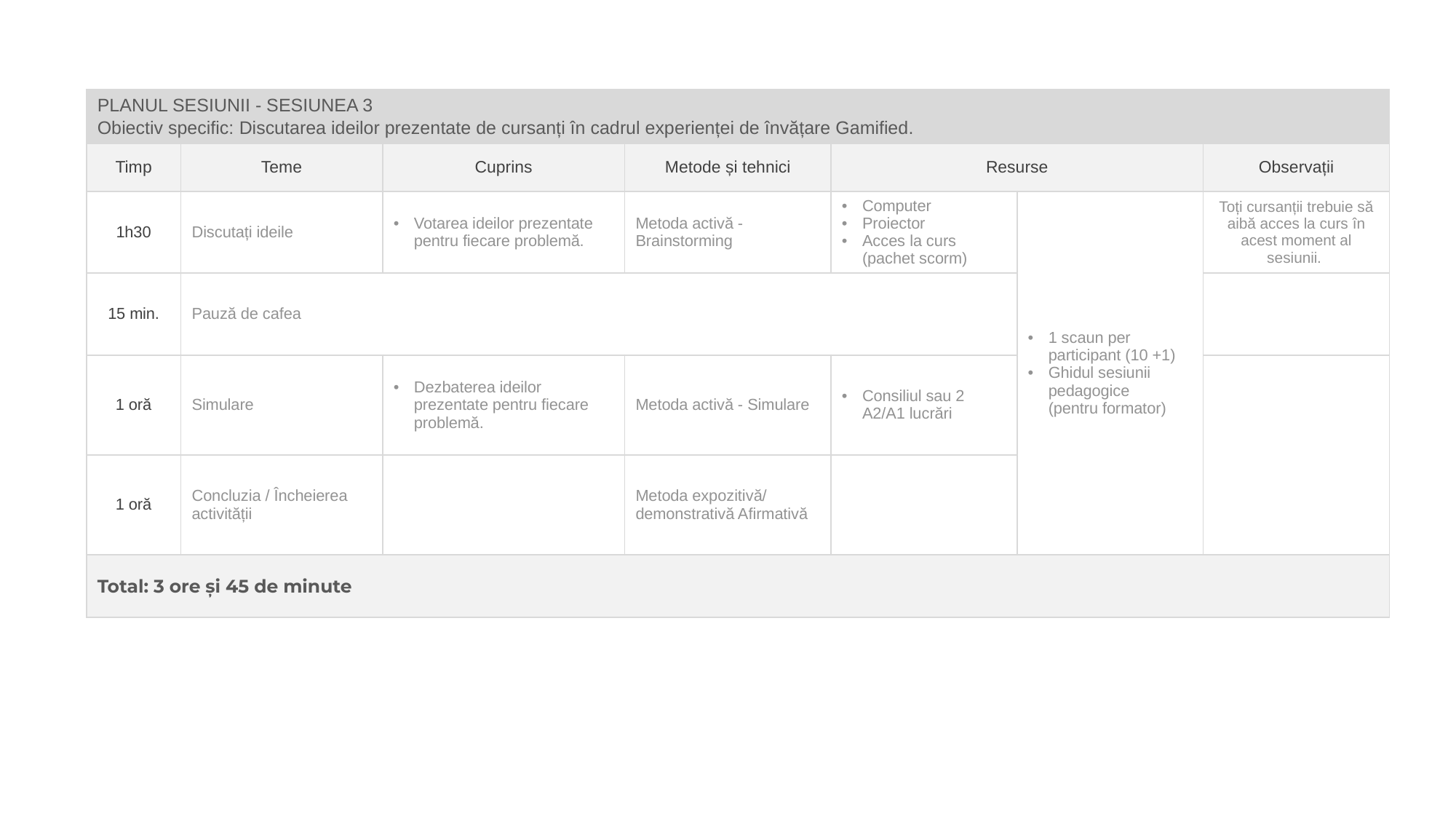

| PLANUL SESIUNII - SESIUNEA 3 Obiectiv specific: Discutarea ideilor prezentate de cursanți în cadrul experienței de învățare Gamified. |  |  |  |  |  |  |
| --- | --- | --- | --- | --- | --- | --- |
| Timp | Teme | Cuprins | Metode și tehnici | Resurse |  | Observații |
| 1h30 | Discutați ideile | Votarea ideilor prezentate pentru fiecare problemă. | Metoda activă - Brainstorming | Computer Proiector Acces la curs (pachet scorm) | 1 scaun per participant (10 +1) Ghidul sesiunii pedagogice (pentru formator) | Toți cursanții trebuie să aibă acces la curs în acest moment al sesiunii. |
| 15 min. | Pauză de cafea |  |  |  |  |  |
| 1 oră | Simulare | Dezbaterea ideilor prezentate pentru fiecare problemă. | Metoda activă - Simulare | Consiliul sau 2 A2/A1 lucrări |  |  |
| 1 oră | Concluzia / Încheierea activității |  | Metoda expozitivă/ demonstrativă Afirmativă |  |  |  |
| Total: 3 ore și 45 de minute |  |  |  |  |  |  |